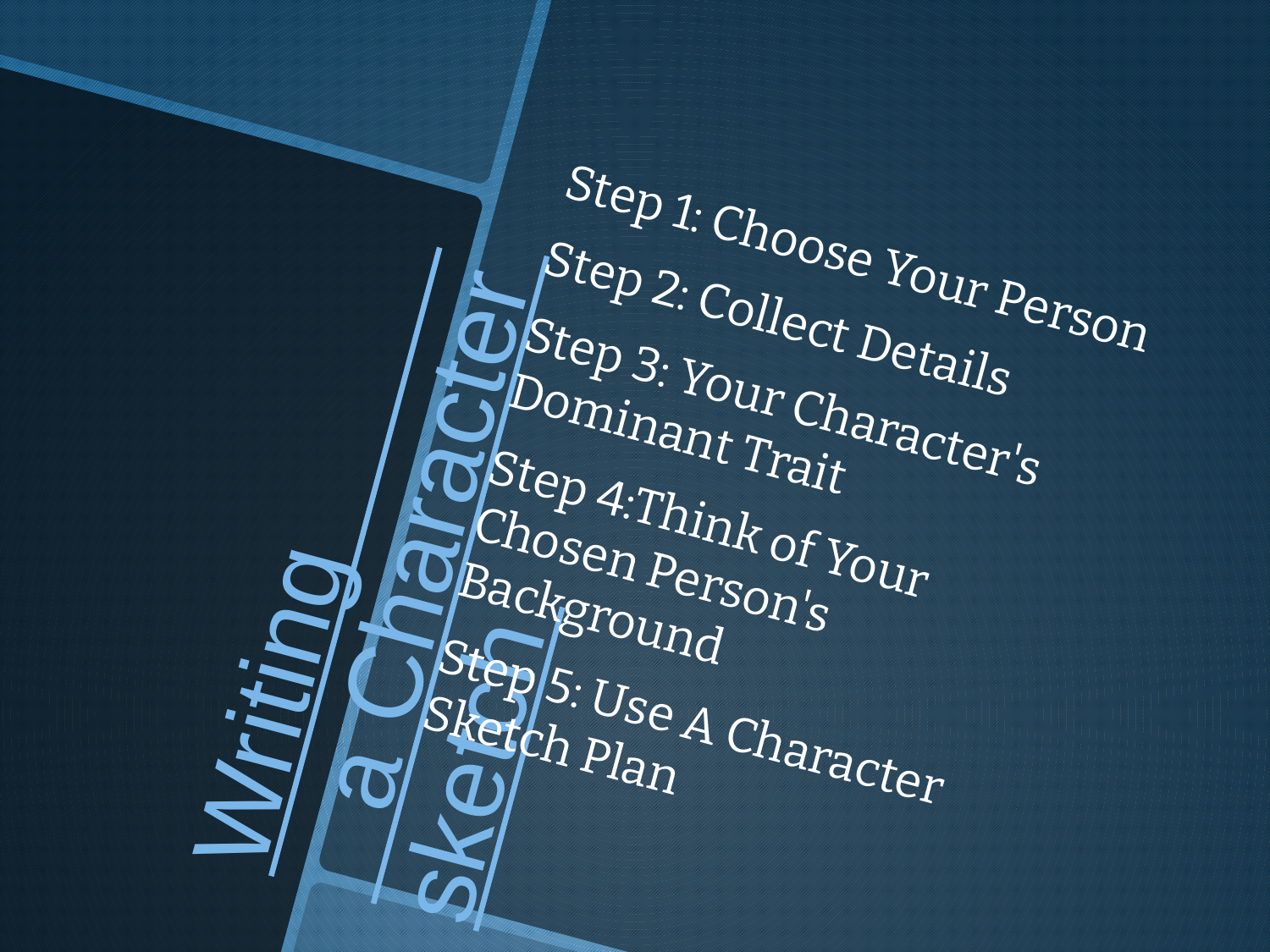

Step 1: Choose Your Person
Step 2: Collect Details
Step 3: Your Character's Dominant Trait
Step 4:Think of Your Chosen Person's Background
Step 5: Use A Character Sketch Plan
# Writing              a Character sketch